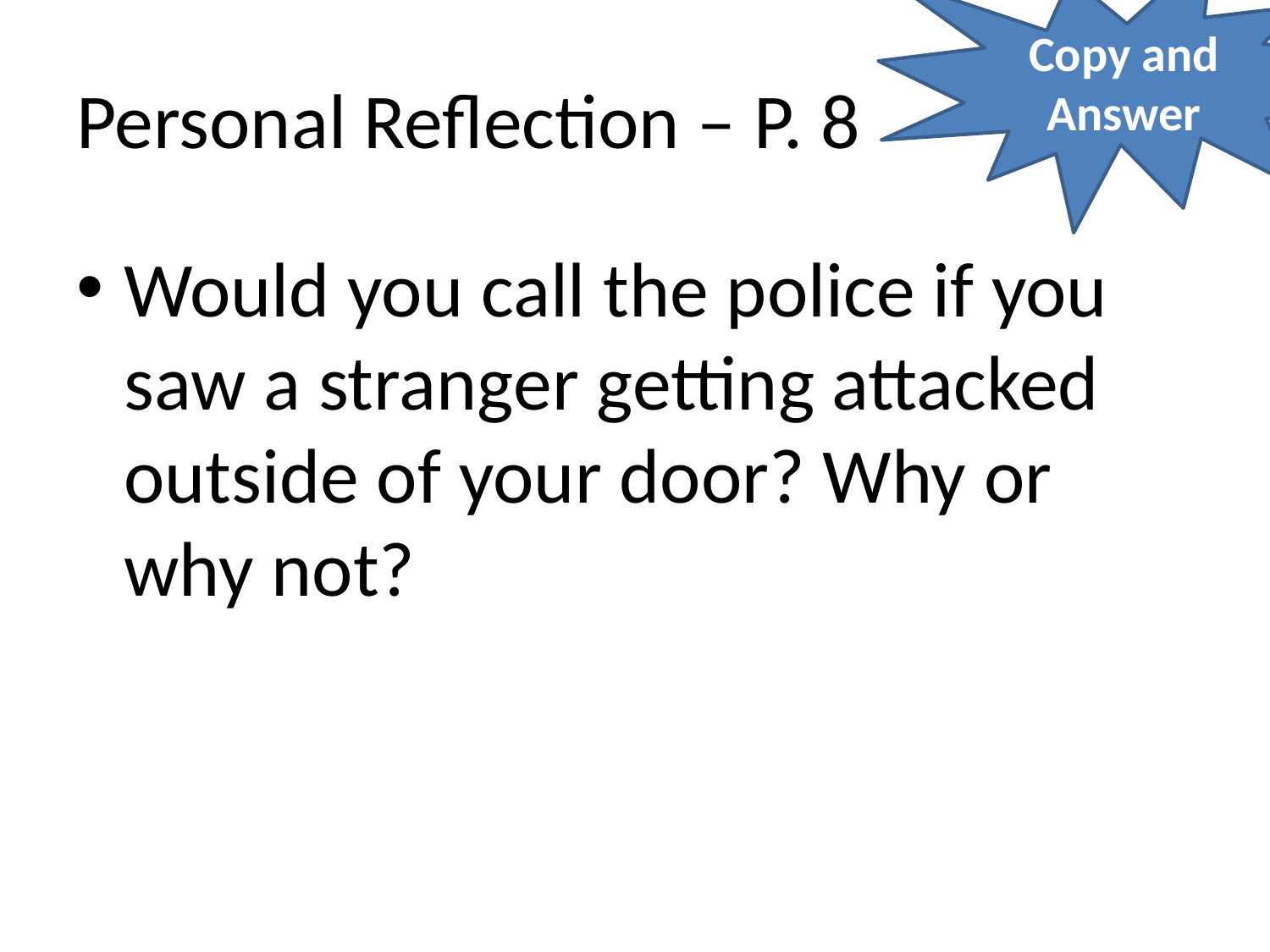

Copy and Answer
# Personal Reflection – P. 8
Would you call the police if you saw a stranger getting attacked outside of your door? Why or why not?